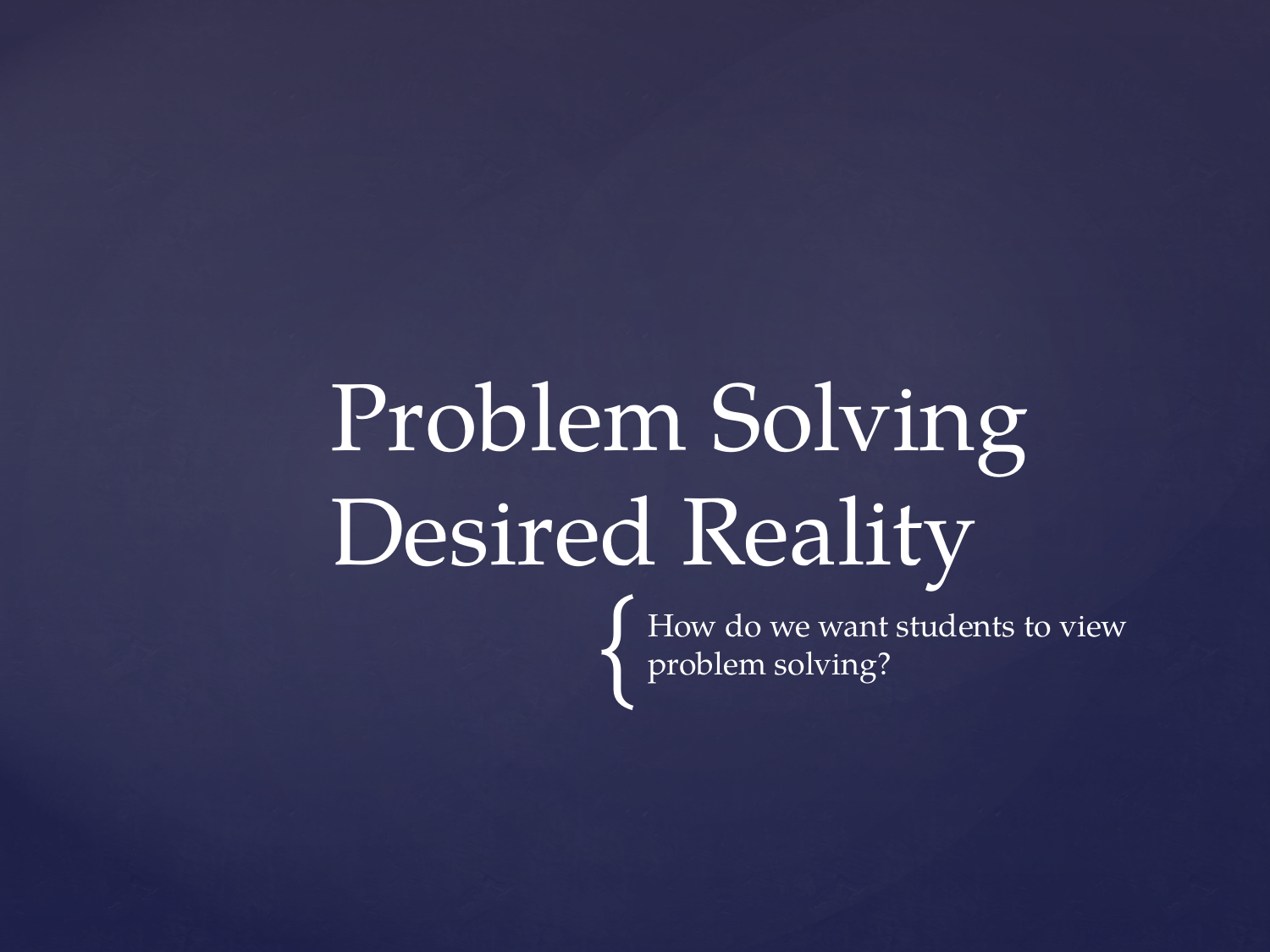

# Problem Solving Desired Reality
How do we want students to view problem solving?